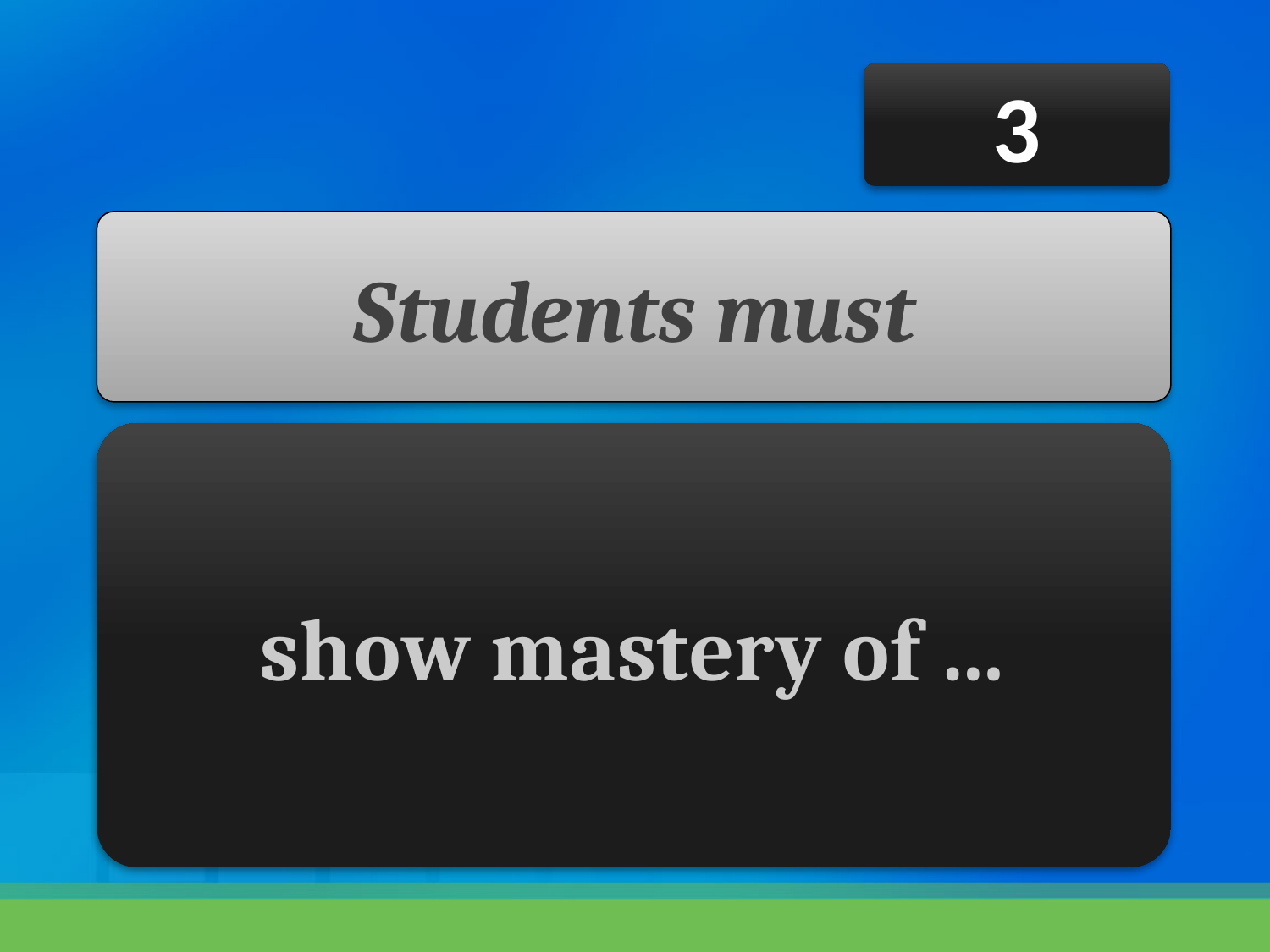

3
Students must
show mastery of …